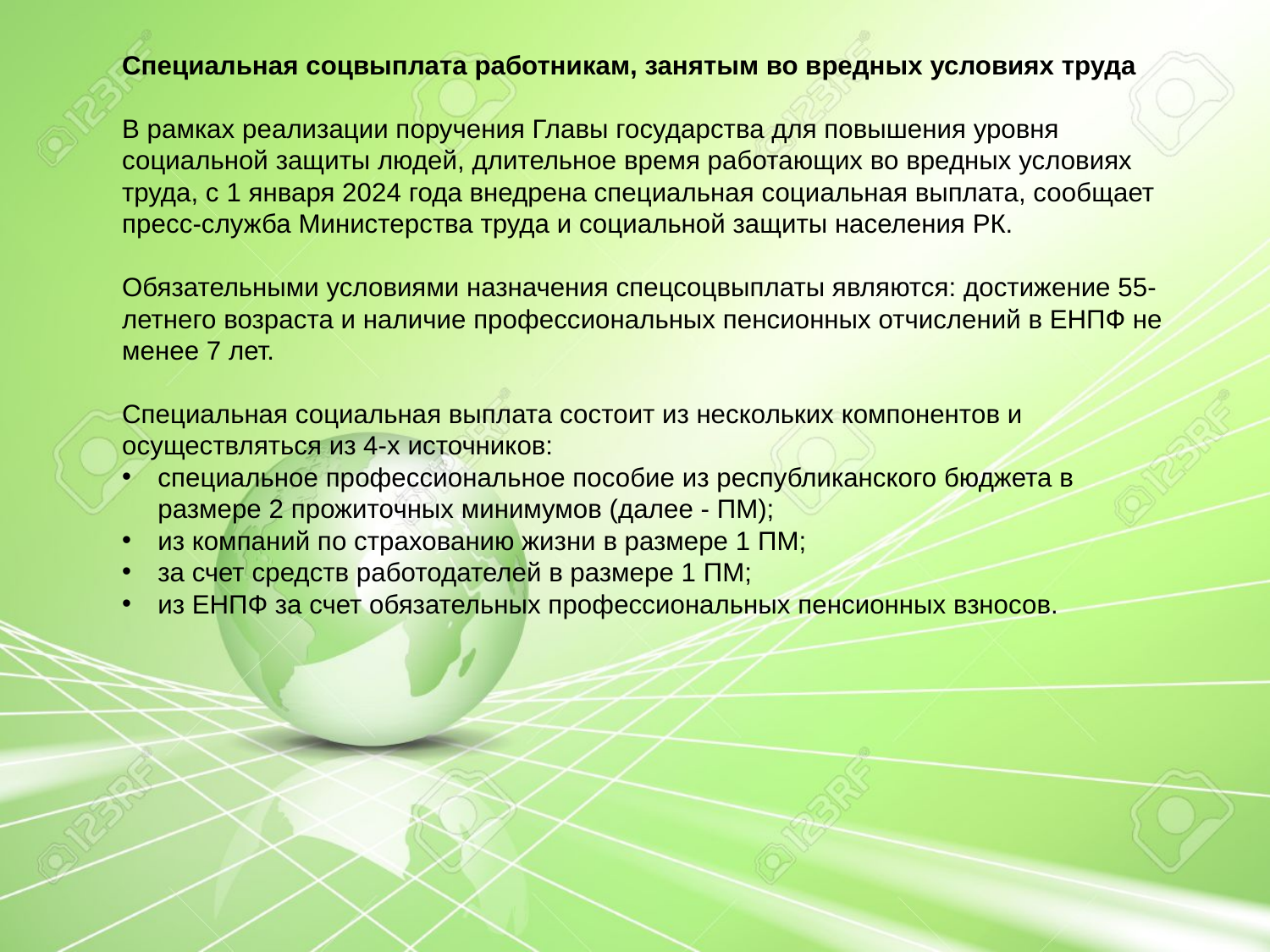

Специальная соцвыплата работникам, занятым во вредных условиях труда

В рамках реализации поручения Главы государства для повышения уровня социальной защиты людей, длительное время работающих во вредных условиях труда, с 1 января 2024 года внедрена специальная социальная выплата, сообщает пресс-служба Министерства труда и социальной защиты населения РК.

Обязательными условиями назначения спецсоцвыплаты являются: достижение 55-летнего возраста и наличие профессиональных пенсионных отчислений в ЕНПФ не менее 7 лет.

Специальная социальная выплата состоит из нескольких компонентов и осуществляться из 4-х источников:
специальное профессиональное пособие из республиканского бюджета в размере 2 прожиточных минимумов (далее - ПМ);
из компаний по страхованию жизни в размере 1 ПМ;
за счет средств работодателей в размере 1 ПМ;
из ЕНПФ за счет обязательных профессиональных пенсионных взносов.